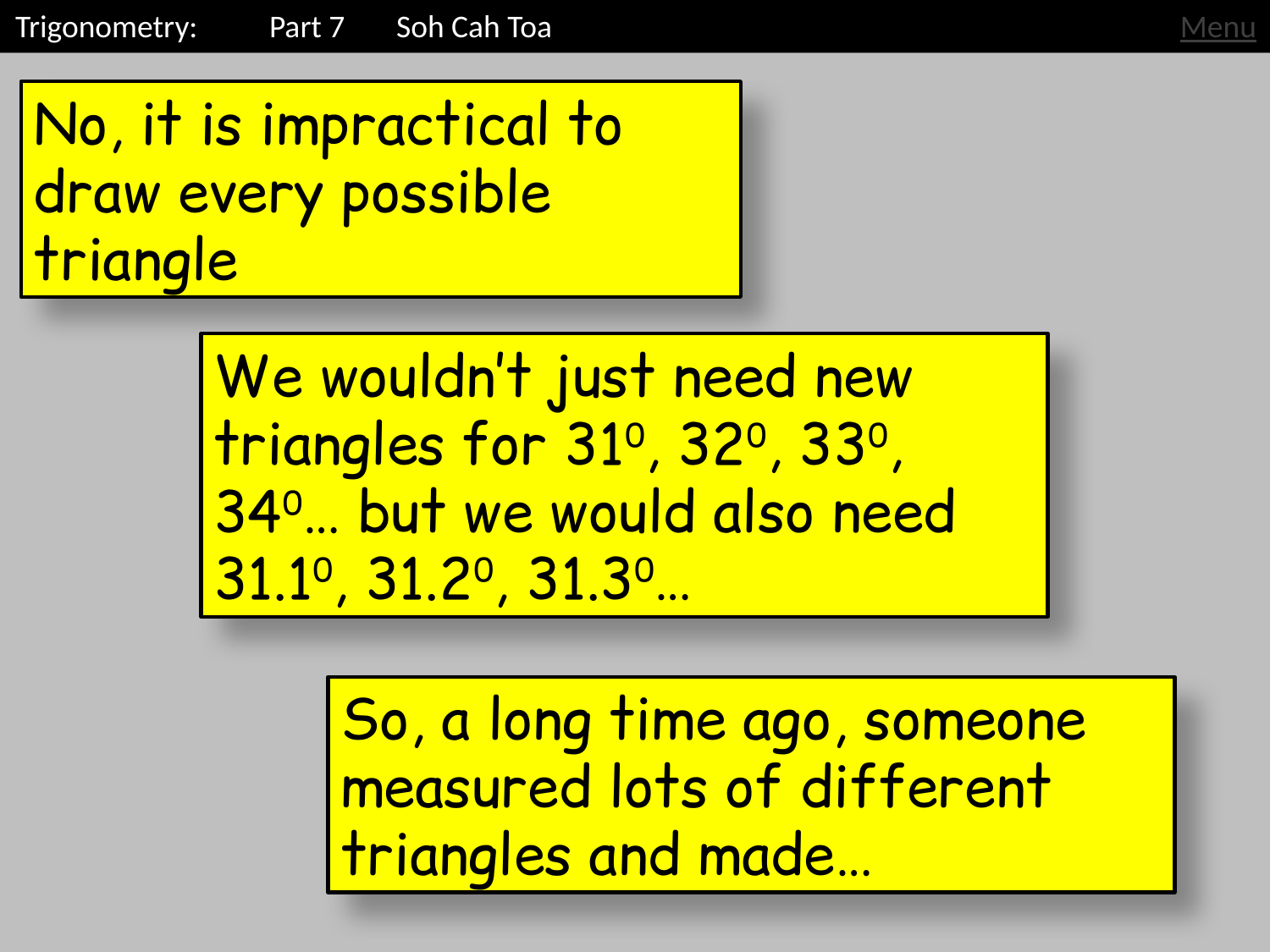

Trigonometry:  	Part 7	Soh Cah Toa
Menu
No, it is impractical to draw every possible triangle
We wouldn’t just need new triangles for 310, 320, 330, 340… but we would also need 31.10, 31.20, 31.30…
So, a long time ago, someone measured lots of different triangles and made…